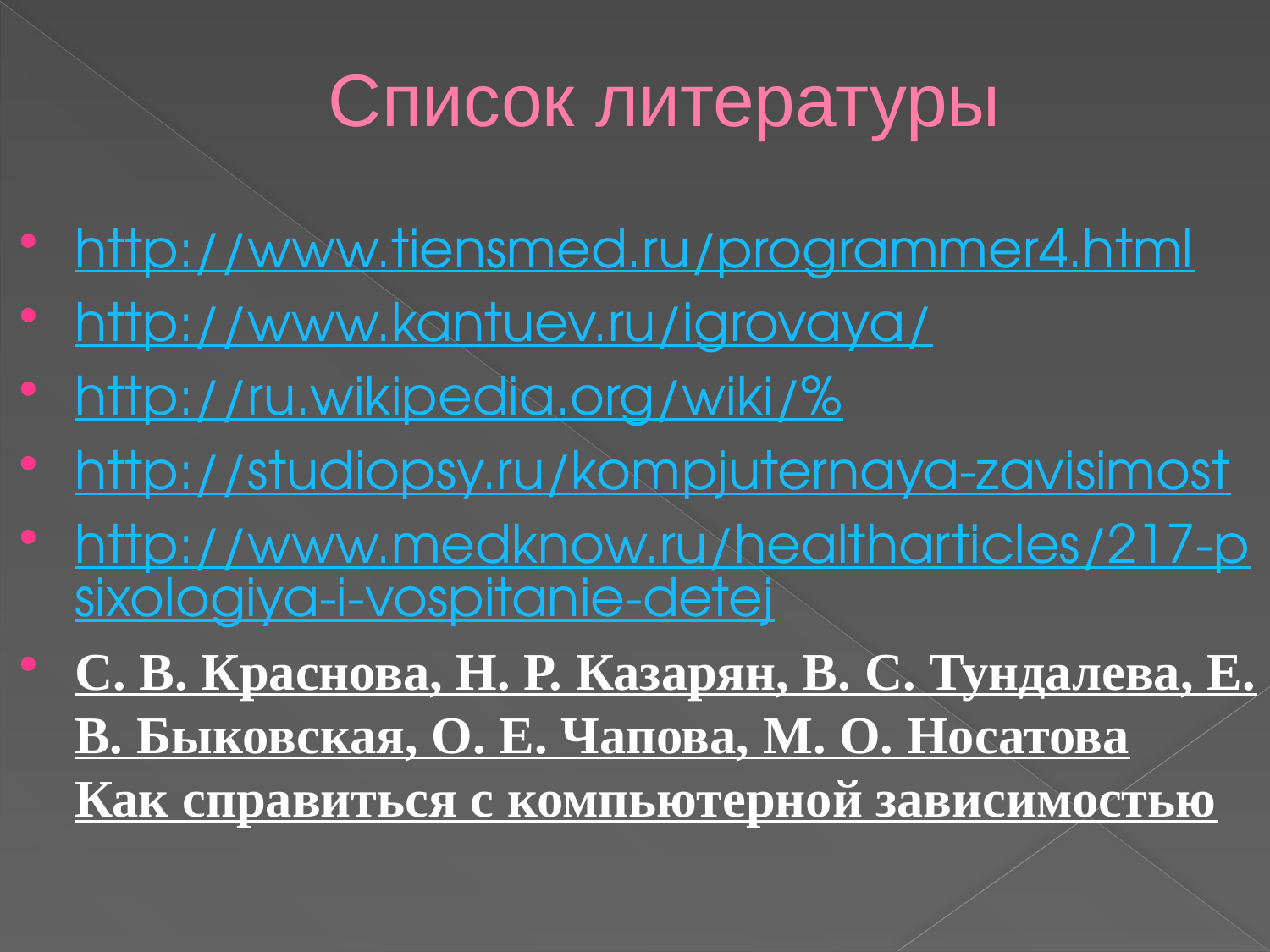

# Список литературы
http://www.tiensmed.ru/programmer4.html
http://www.kantuev.ru/igrovaya/
http://ru.wikipedia.org/wiki/%
http://studiopsy.ru/kompjuternaya-zavisimost
http://www.medknow.ru/healtharticles/217-psixologiya-i-vospitanie-detej
С. В. Краснова, Н. Р. Казарян, В. С. Тундалева, Е. В. Быковская, О. Е. Чапова, М. О. Носатова
Как справиться с компьютерной зависимостью